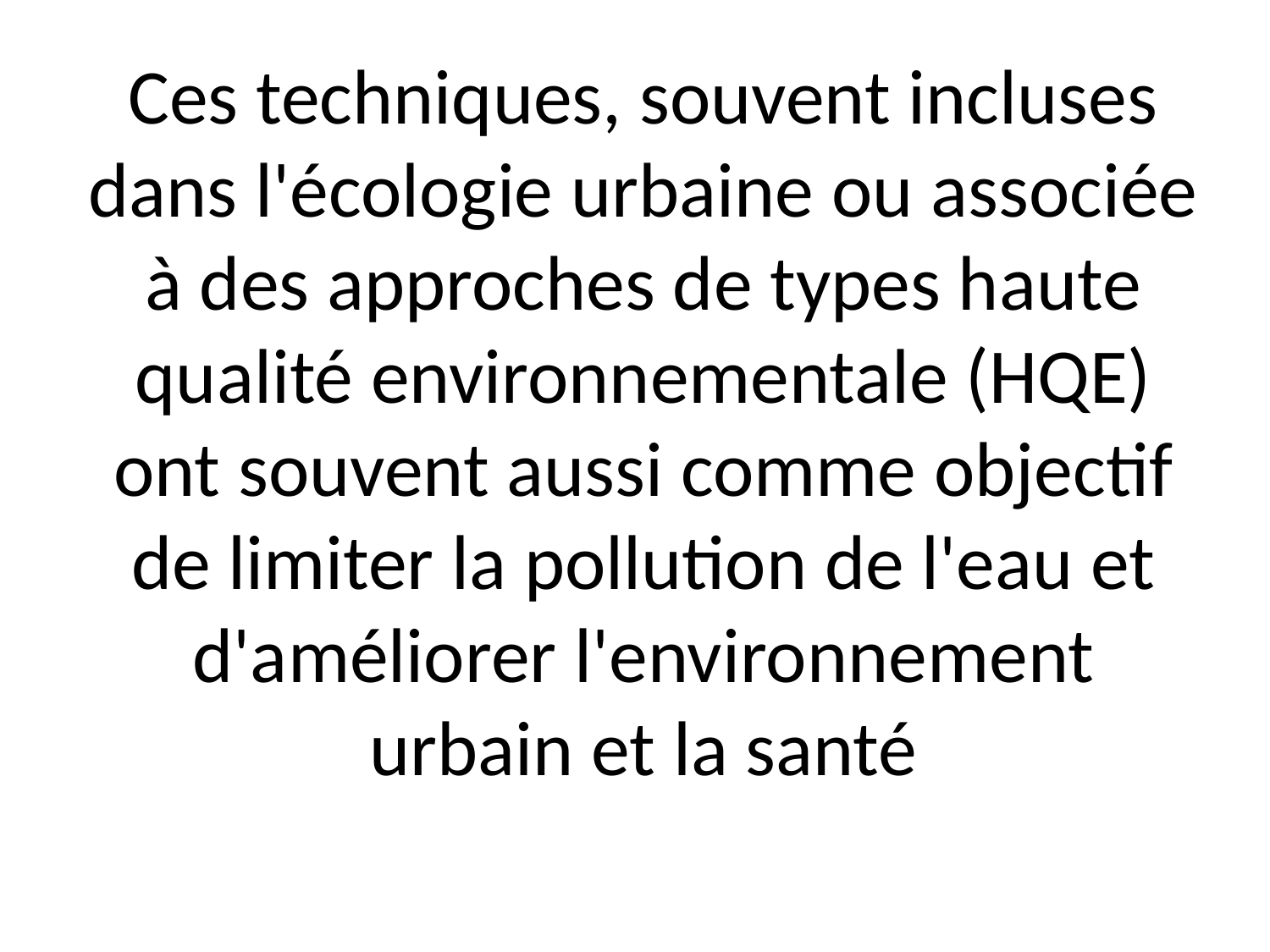

# Ces techniques, souvent incluses dans l'écologie urbaine ou associée à des approches de types haute qualité environnementale (HQE) ont souvent aussi comme objectif de limiter la pollution de l'eau et d'améliorer l'environnement urbain et la santé